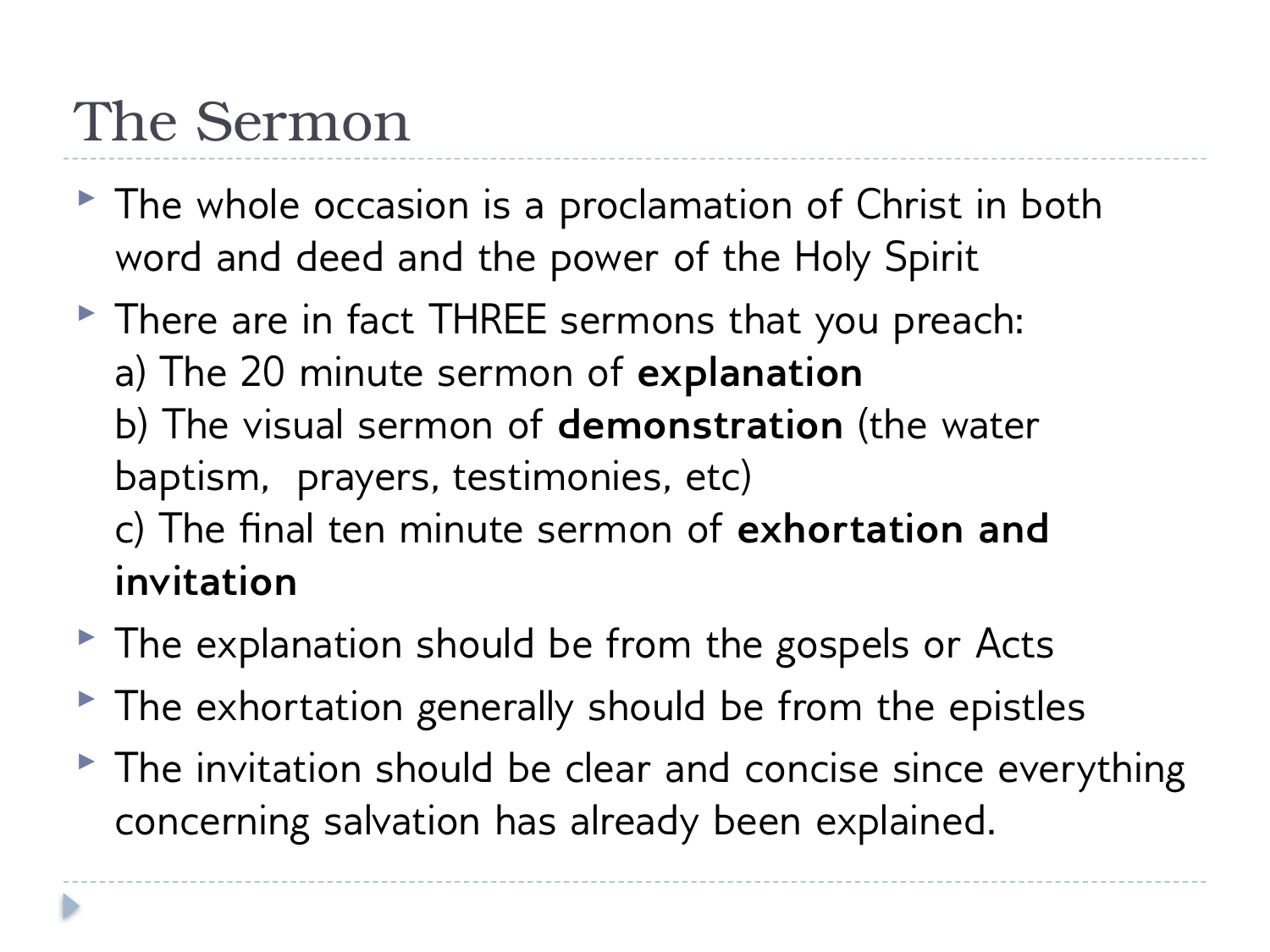

# The Sermon
The whole occasion is a proclamation of Christ in both word and deed and the power of the Holy Spirit
There are in fact THREE sermons that you preach:
a) The 20 minute sermon of explanation
b) The visual sermon of demonstration (the water baptism,  prayers, testimonies, etc)
c) The final ten minute sermon of exhortation and invitation
The explanation should be from the gospels or Acts
The exhortation generally should be from the epistles
The invitation should be clear and concise since everything concerning salvation has already been explained.